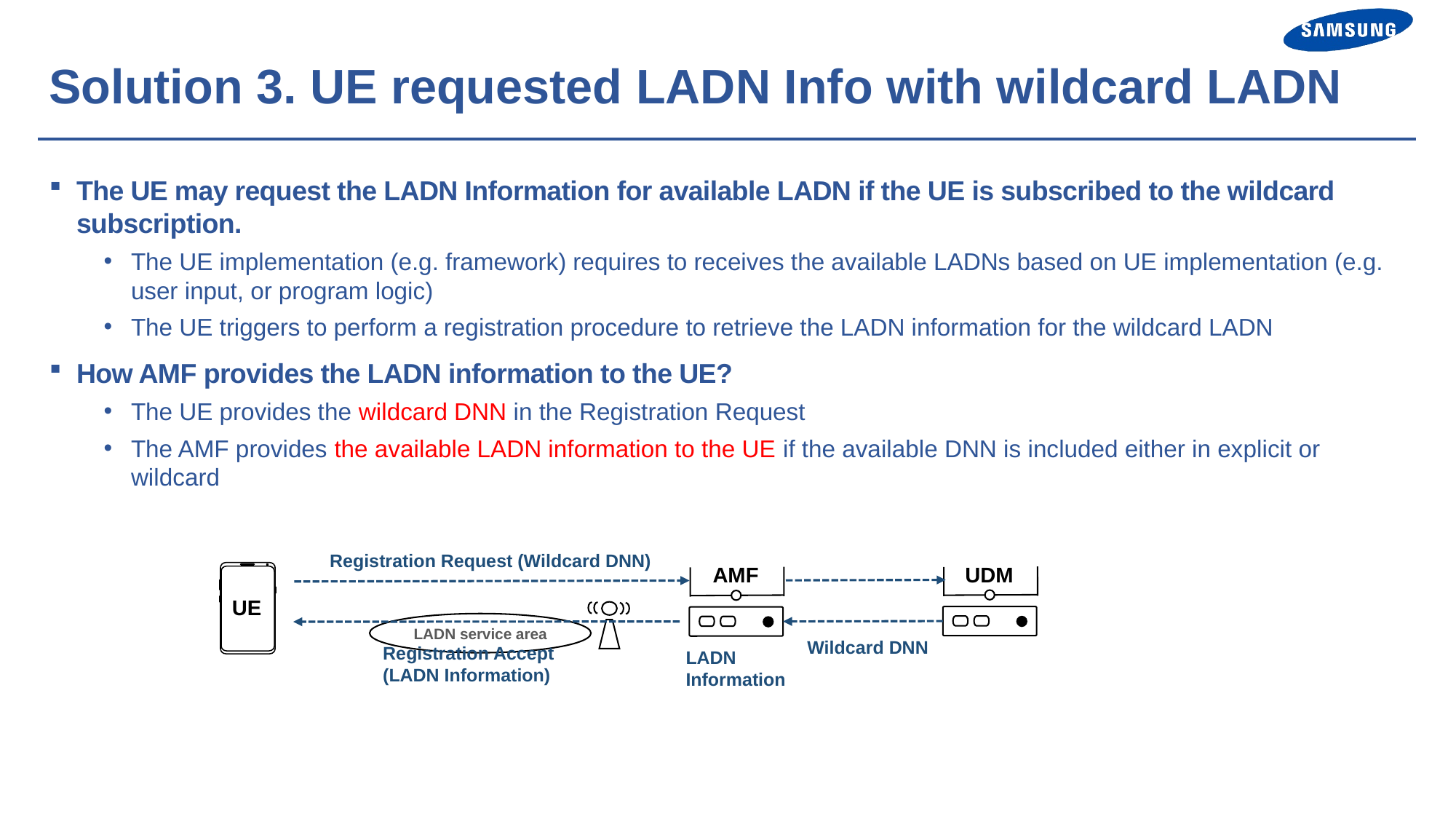

# Solution 3. UE requested LADN Info with wildcard LADN
The UE may request the LADN Information for available LADN if the UE is subscribed to the wildcard subscription.
The UE implementation (e.g. framework) requires to receives the available LADNs based on UE implementation (e.g. user input, or program logic)
The UE triggers to perform a registration procedure to retrieve the LADN information for the wildcard LADN
How AMF provides the LADN information to the UE?
The UE provides the wildcard DNN in the Registration Request
The AMF provides the available LADN information to the UE if the available DNN is included either in explicit or wildcard

Registration Request (Wildcard DNN)
UDM

AMF

UE

LADN service area
Wildcard DNN
Registration Accept (LADN Information)
LADN
Information